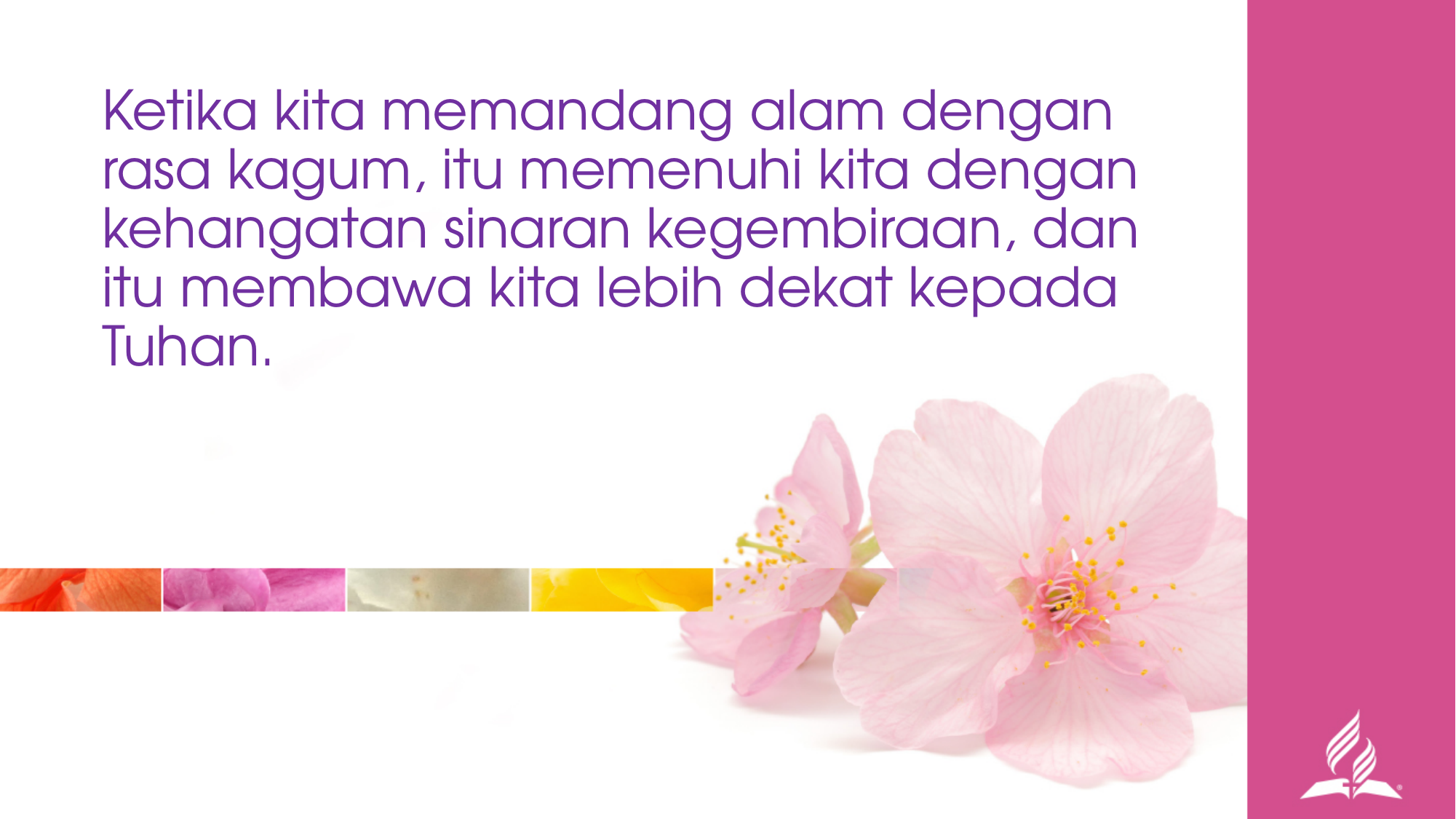

Ketika kita memandang alam dengan rasa kagum, itu memenuhi kita dengan kehangatan sinaran kegembiraan, dan itu membawa kita lebih dekat kepada Tuhan.